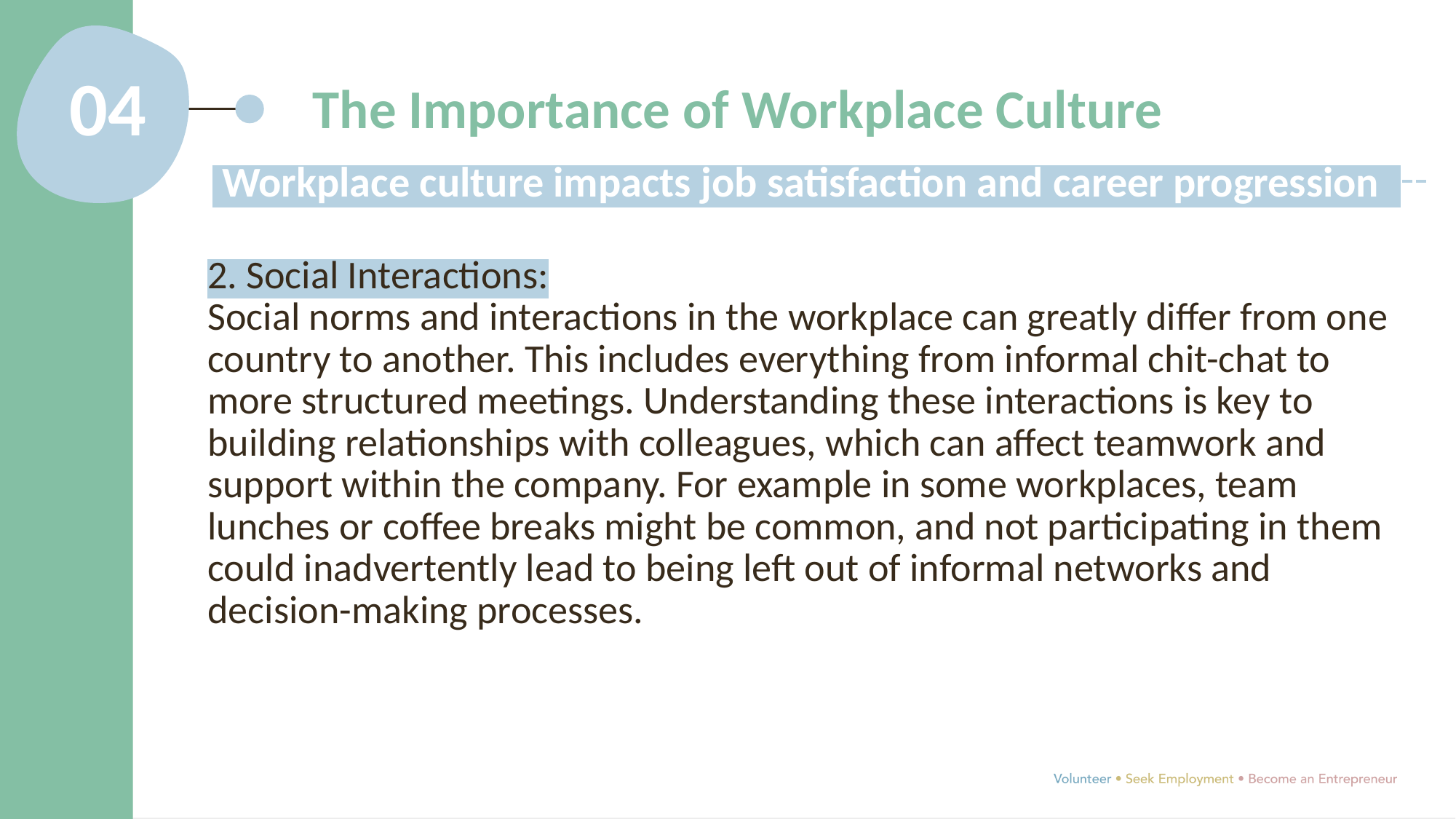

04
The Importance of Workplace Culture

 Workplace culture impacts job satisfaction and career progression:
2. Social Interactions:
Social norms and interactions in the workplace can greatly differ from one country to another. This includes everything from informal chit-chat to more structured meetings. Understanding these interactions is key to building relationships with colleagues, which can affect teamwork and support within the company. For example in some workplaces, team lunches or coffee breaks might be common, and not participating in them could inadvertently lead to being left out of informal networks and decision-making processes.